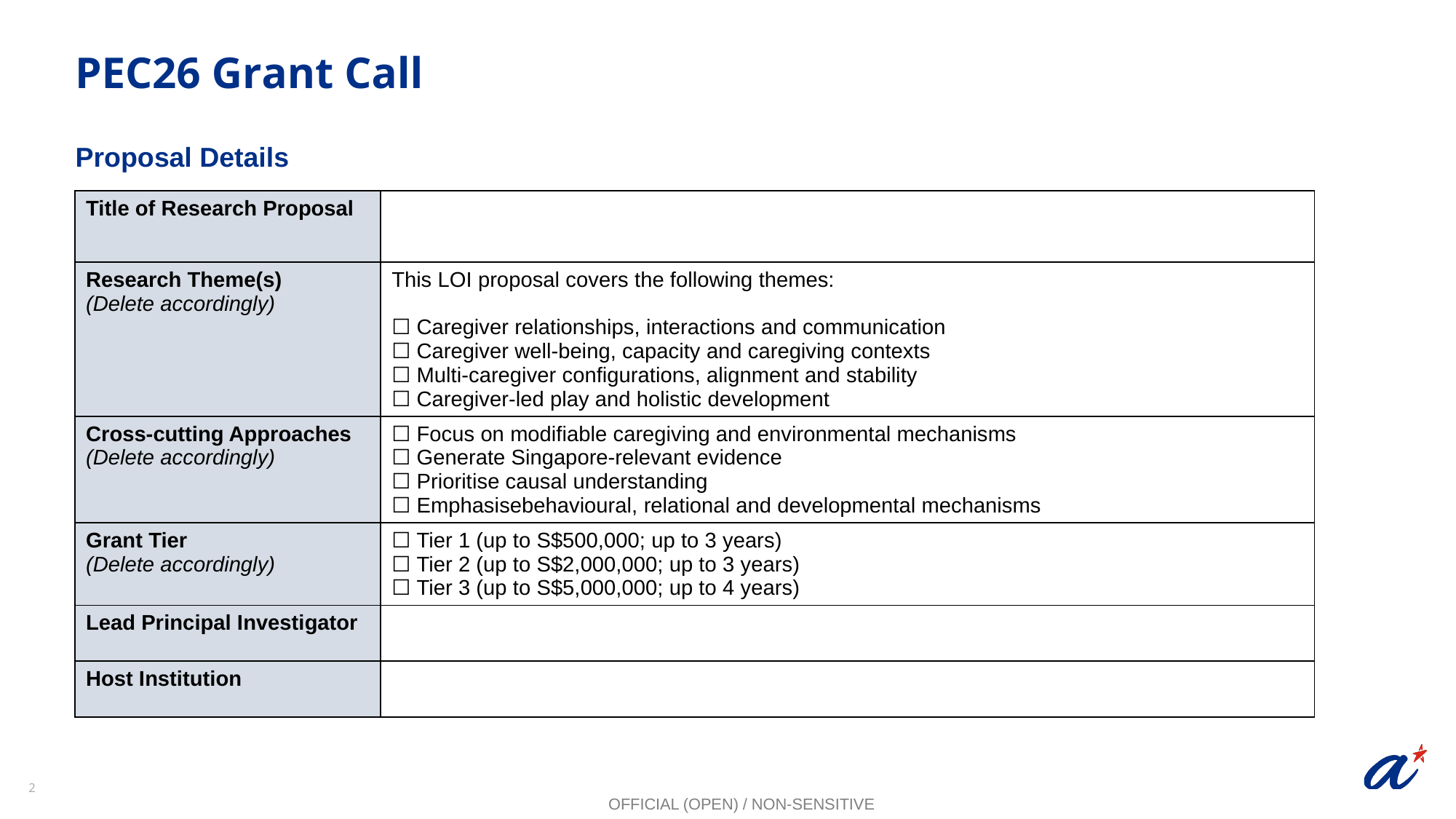

PEC26 Grant Call
Proposal Details
| Title of Research Proposal |  |
| --- | --- |
| Research Theme(s) (Delete accordingly) | This LOI proposal covers the following themes: ☐ Caregiver relationships, interactions and communication ☐ Caregiver well-being, capacity and caregiving contexts ☐ Multi-caregiver configurations, alignment and stability ☐ Caregiver-led play and holistic development |
| Cross-cutting Approaches (Delete accordingly) | ☐ Focus on modifiable caregiving and environmental mechanisms ☐ Generate Singapore-relevant evidence ☐ Prioritise causal understanding ☐ Emphasisebehavioural, relational and developmental mechanisms |
| Grant Tier (Delete accordingly) | ☐ Tier 1 (up to S$500,000; up to 3 years) ☐ Tier 2 (up to S$2,000,000; up to 3 years) ☐ Tier 3 (up to S$5,000,000; up to 4 years) |
| Lead Principal Investigator |  |
| Host Institution |  |
OFFICIAL (OPEN) / NON-SENSITIVE